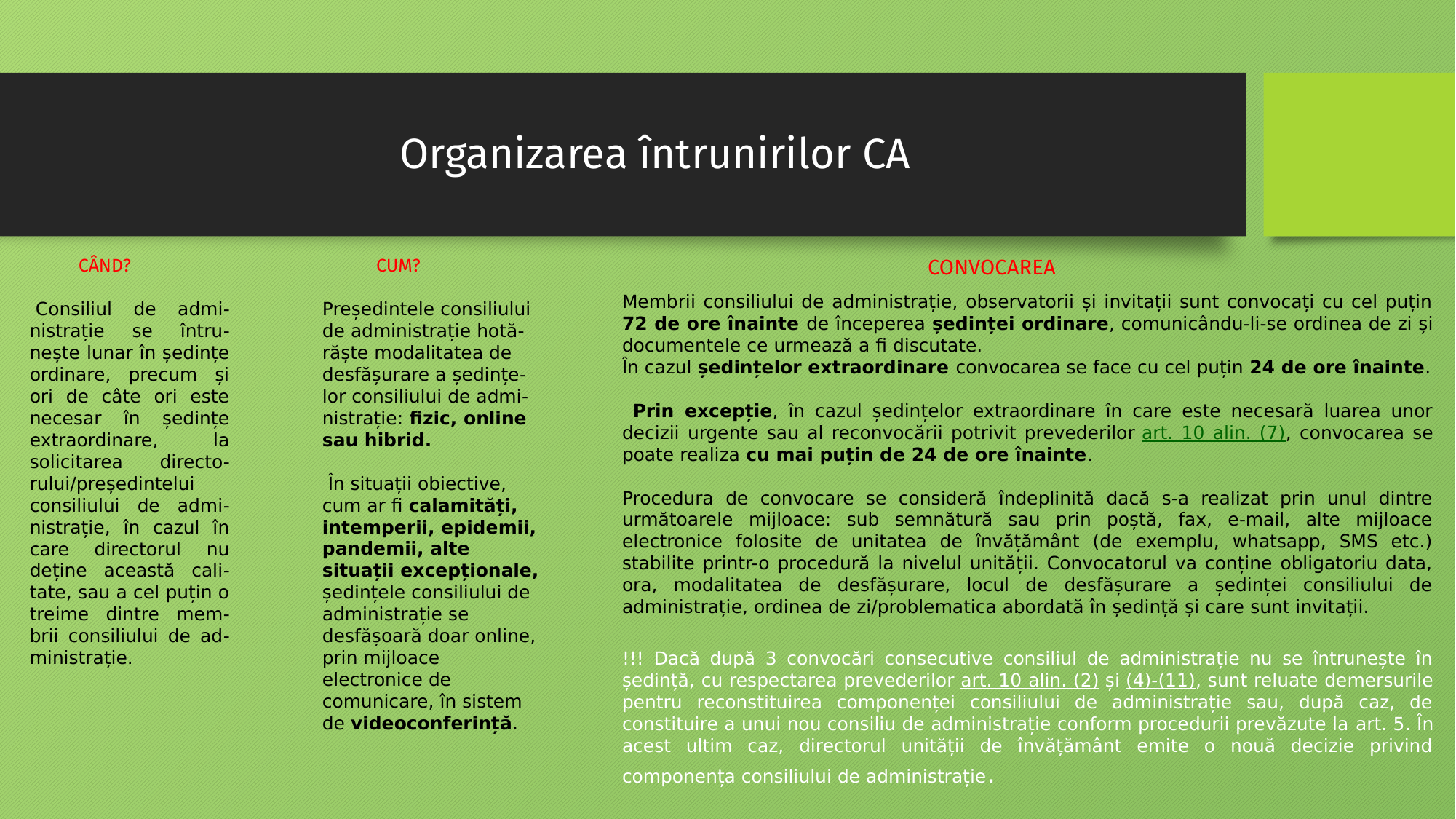

# Organizarea întrunirilor CA
CÂND?
CUM?
CONVOCAREA
Membrii consiliului de administrație, observatorii și invitații sunt convocați cu cel puțin 72 de ore înainte de începerea ședinței ordinare, comunicându-li-se ordinea de zi și documentele ce urmează a fi discutate.
În cazul ședințelor extraordinare convocarea se face cu cel puțin 24 de ore înainte.

 Prin excepție, în cazul ședințelor extraordinare în care este necesară luarea unor decizii urgente sau al reconvocării potrivit prevederilor art. 10 alin. (7), convocarea se poate realiza cu mai puțin de 24 de ore înainte.

Procedura de convocare se consideră îndeplinită dacă s-a realizat prin unul dintre următoarele mijloace: sub semnătură sau prin poștă, fax, e-mail, alte mijloace electronice folosite de unitatea de învățământ (de exemplu, whatsapp, SMS etc.) stabilite printr-o procedură la nivelul unității. Convocatorul va conține obligatoriu data, ora, modalitatea de desfășurare, locul de desfășurare a ședinței consiliului de administrație, ordinea de zi/problematica abordată în ședință și care sunt invitații.
 Consiliul de admi-nistrație se întru-nește lunar în ședințe ordinare, precum și ori de câte ori este necesar în ședințe extraordinare, la solicitarea directo-rului/președintelui consiliului de admi-nistrație, în cazul în care directorul nu deține această cali-tate, sau a cel puțin o treime dintre mem-brii consiliului de ad-ministrație.
Președintele consiliului de administrație hotă-răște modalitatea de desfășurare a ședințe-lor consiliului de admi-nistrație: fizic, online sau hibrid.

 În situații obiective, cum ar fi calamități, intemperii, epidemii, pandemii, alte situații excepționale, ședințele consiliului de administrație se desfășoară doar online, prin mijloace electronice de comunicare, în sistem de videoconferință.
!!! Dacă după 3 convocări consecutive consiliul de administrație nu se întrunește în ședință, cu respectarea prevederilor art. 10 alin. (2) și (4)-(11), sunt reluate demersurile pentru reconstituirea componenței consiliului de administrație sau, după caz, de constituire a unui nou consiliu de administrație conform procedurii prevăzute la art. 5. În acest ultim caz, directorul unității de învățământ emite o nouă decizie privind componența consiliului de administrație.